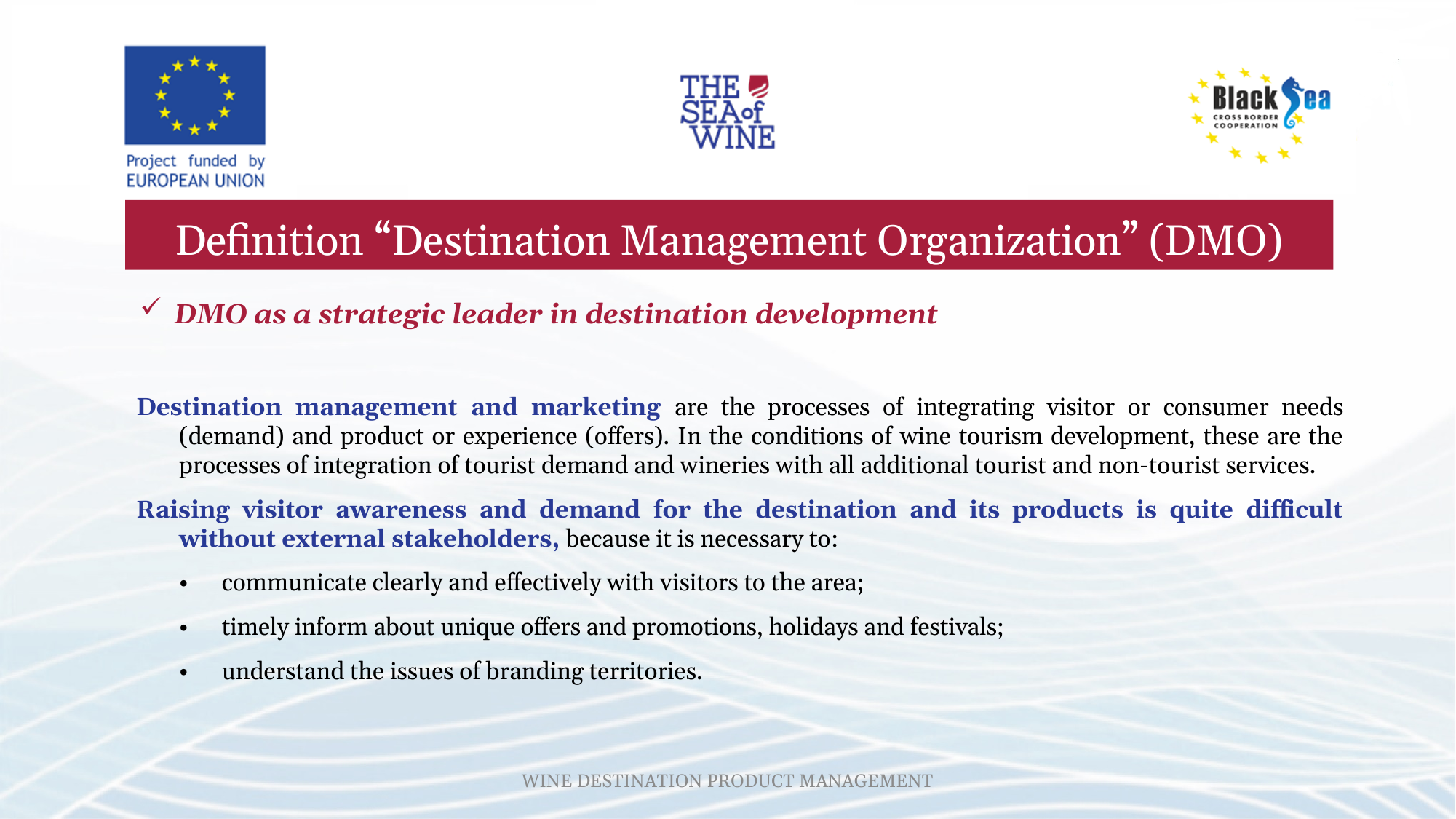

# Definition “Destination Management Organization” (DMO)
DMO as a strategic leader in destination development
Destination management and marketing are the processes of integrating visitor or consumer needs (demand) and product or experience (offers). In the conditions of wine tourism development, these are the processes of integration of tourist demand and wineries with all additional tourist and non-tourist services.
Raising visitor awareness and demand for the destination and its products is quite difficult without external stakeholders, because it is necessary to:
•	communicate clearly and effectively with visitors to the area;
•	timely inform about unique offers and promotions, holidays and festivals;
•	understand the issues of branding territories.
WINE DESTINATION PRODUCT MANAGEMENT